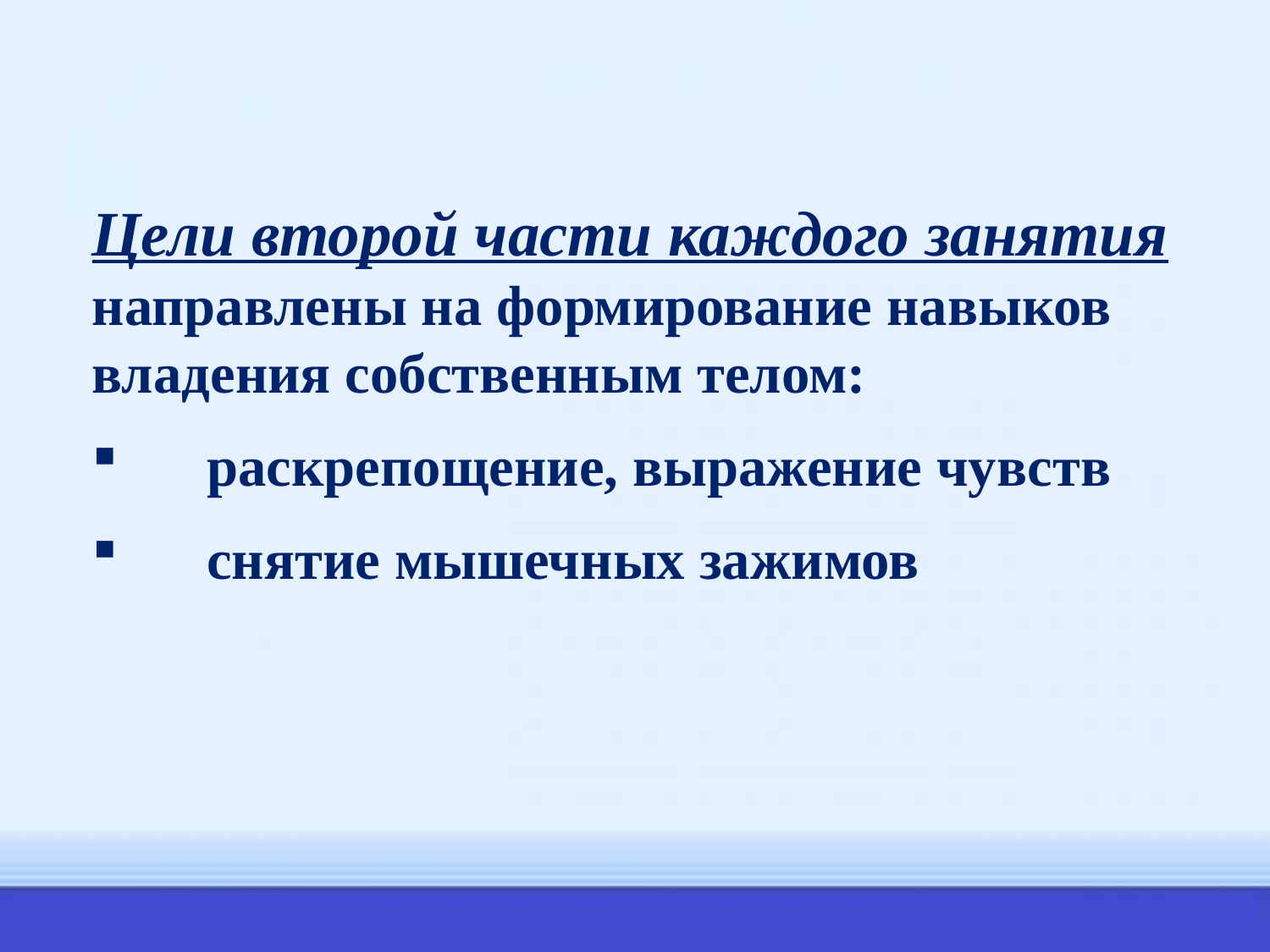

Цели второй части каждого занятия  направлены на формирование навыков владения собственным телом:

      раскрепощение, выражение чувств

      снятие мышечных зажимов